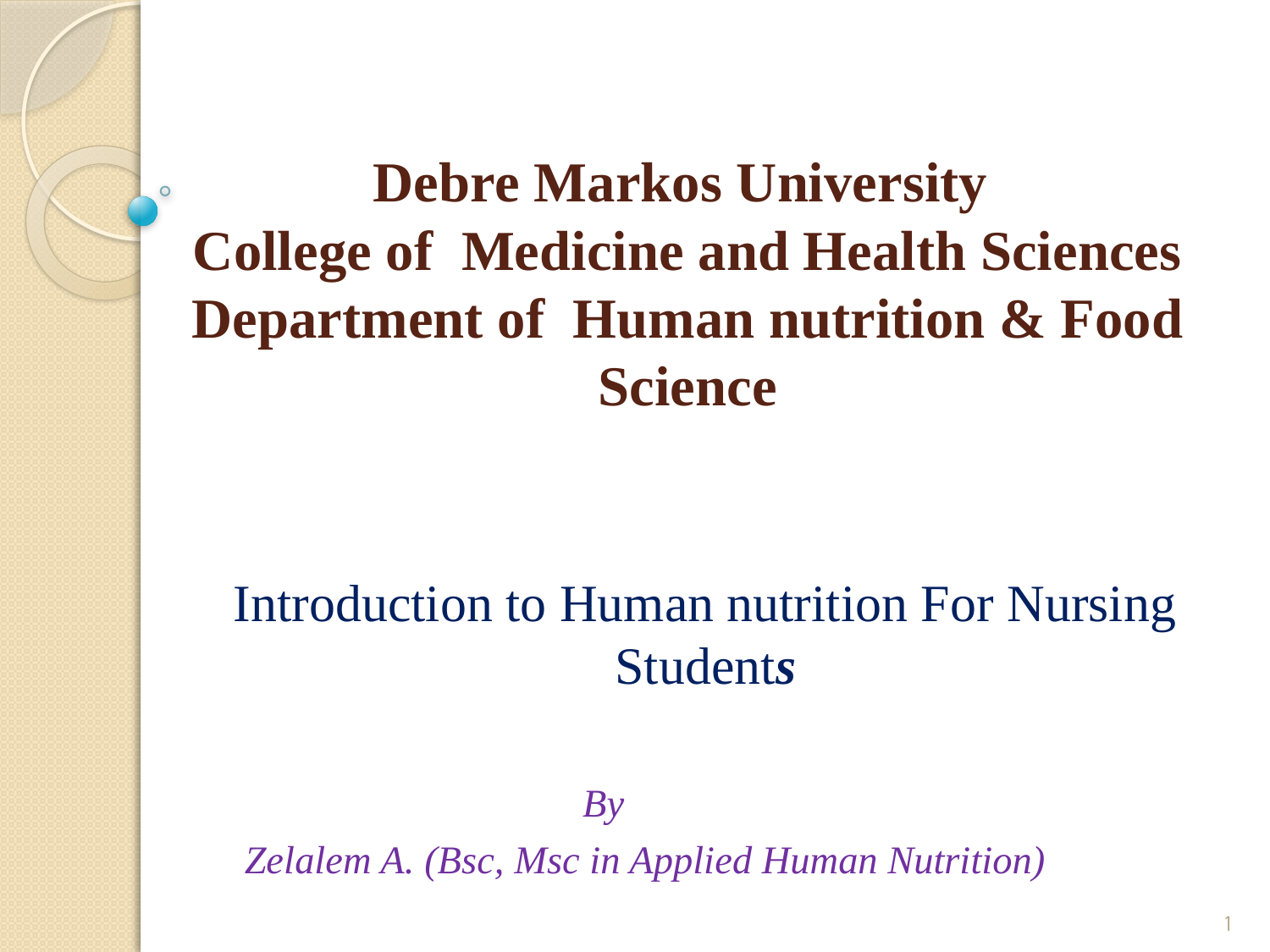

# Debre Markos University College of  Medicine and Health Sciences Department of  Human nutrition & Food Science

Introduction to Human nutrition For Nursing Students

                                         By
       Zelalem A. (Bsc, Msc in Applied Human Nutrition)
1